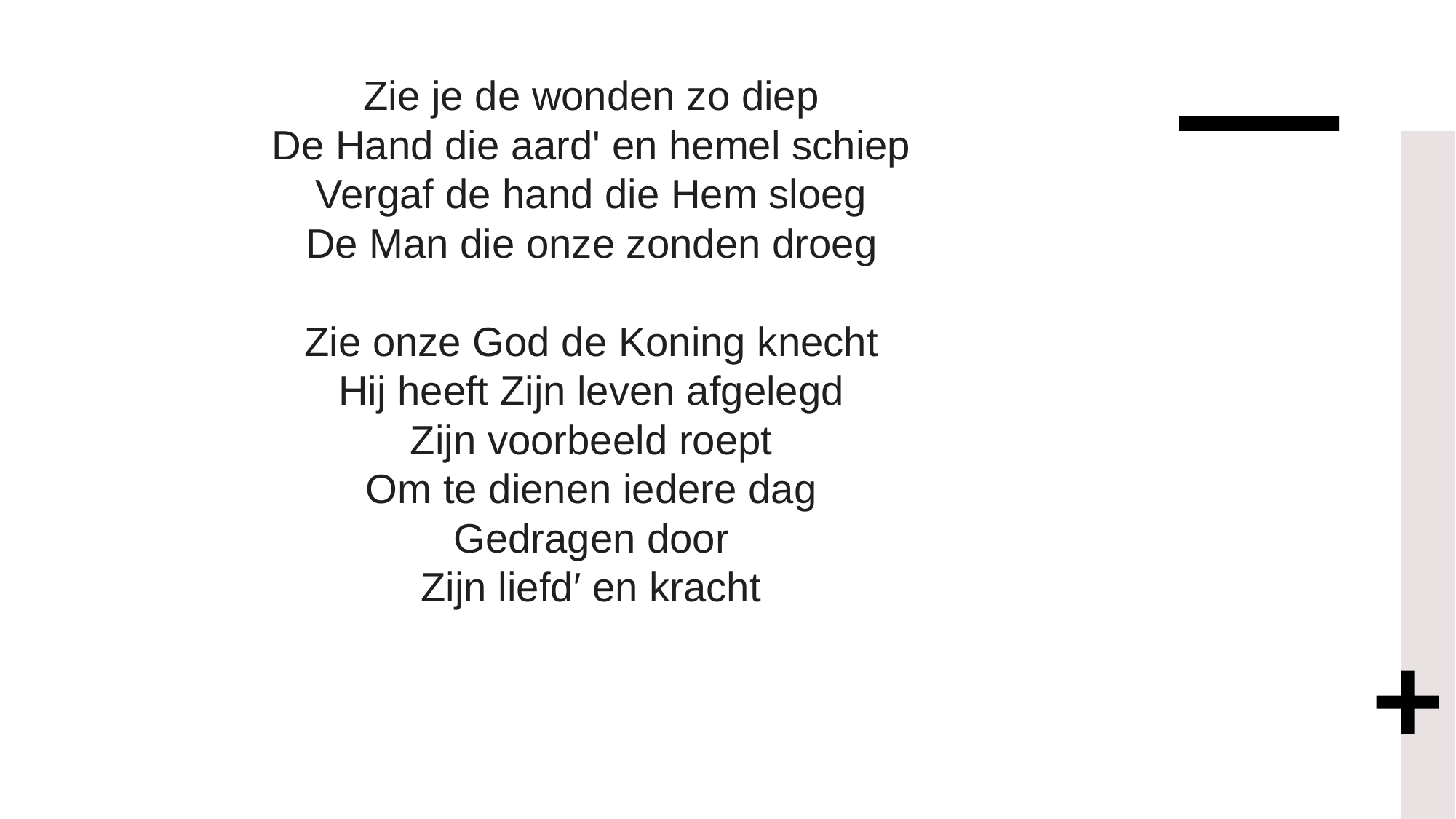

# Zie je de wonden zo diep De Hand die aard' en hemel schiep Vergaf de hand die Hem sloeg De Man die onze zonden droeg Zie onze God de Koning knecht Hij heeft Zijn leven afgelegd Zijn voorbeeld roept Om te dienen iedere dag Gedragen door Zijn liefd′ en kracht